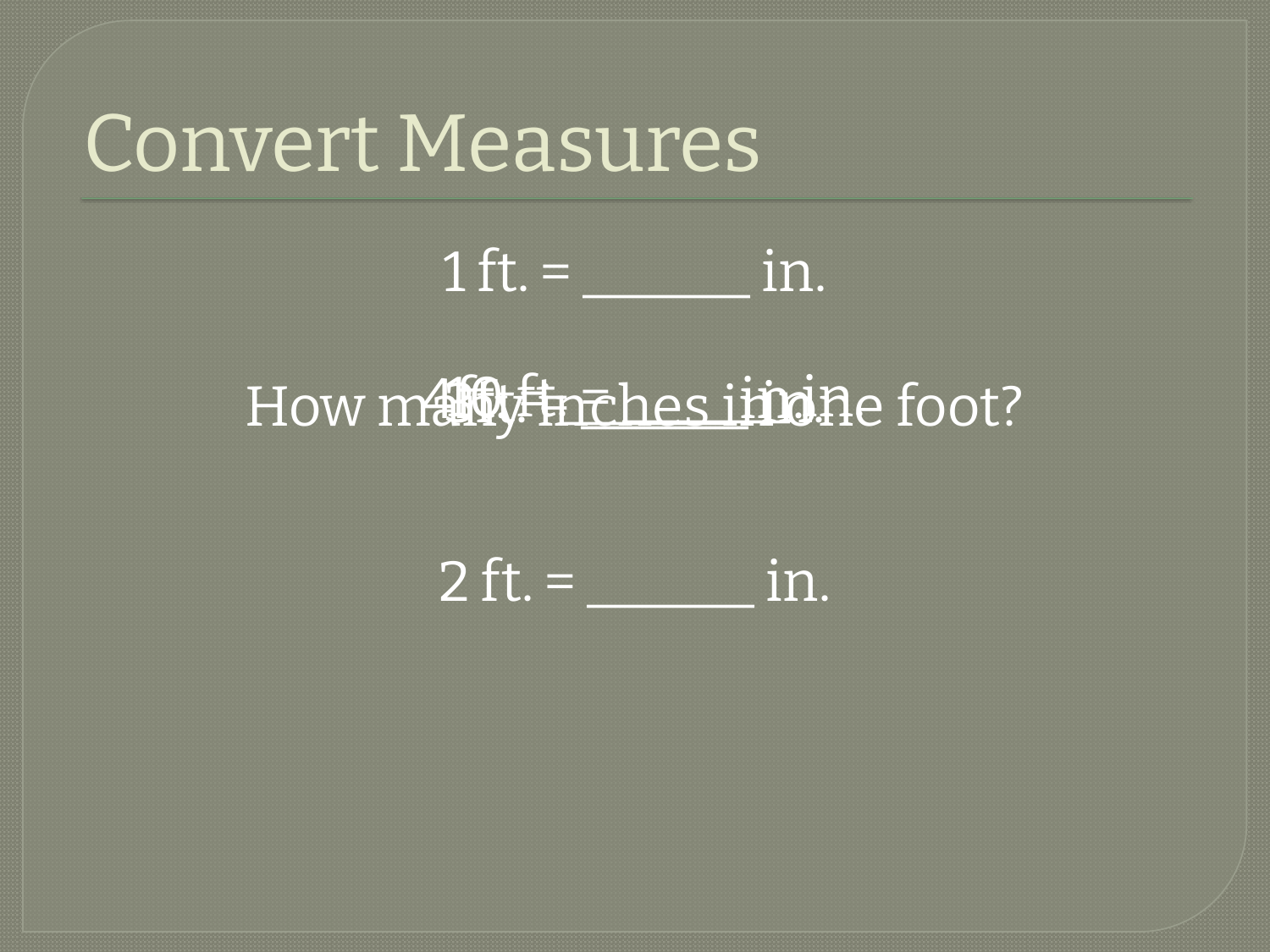

# Convert Measures
1 ft. = ______ in.

How many inches in one foot?
10 ft. = ______ in.

4ft. = ______ in.

3ft. = ______ in.

2 ft. = ______ in.